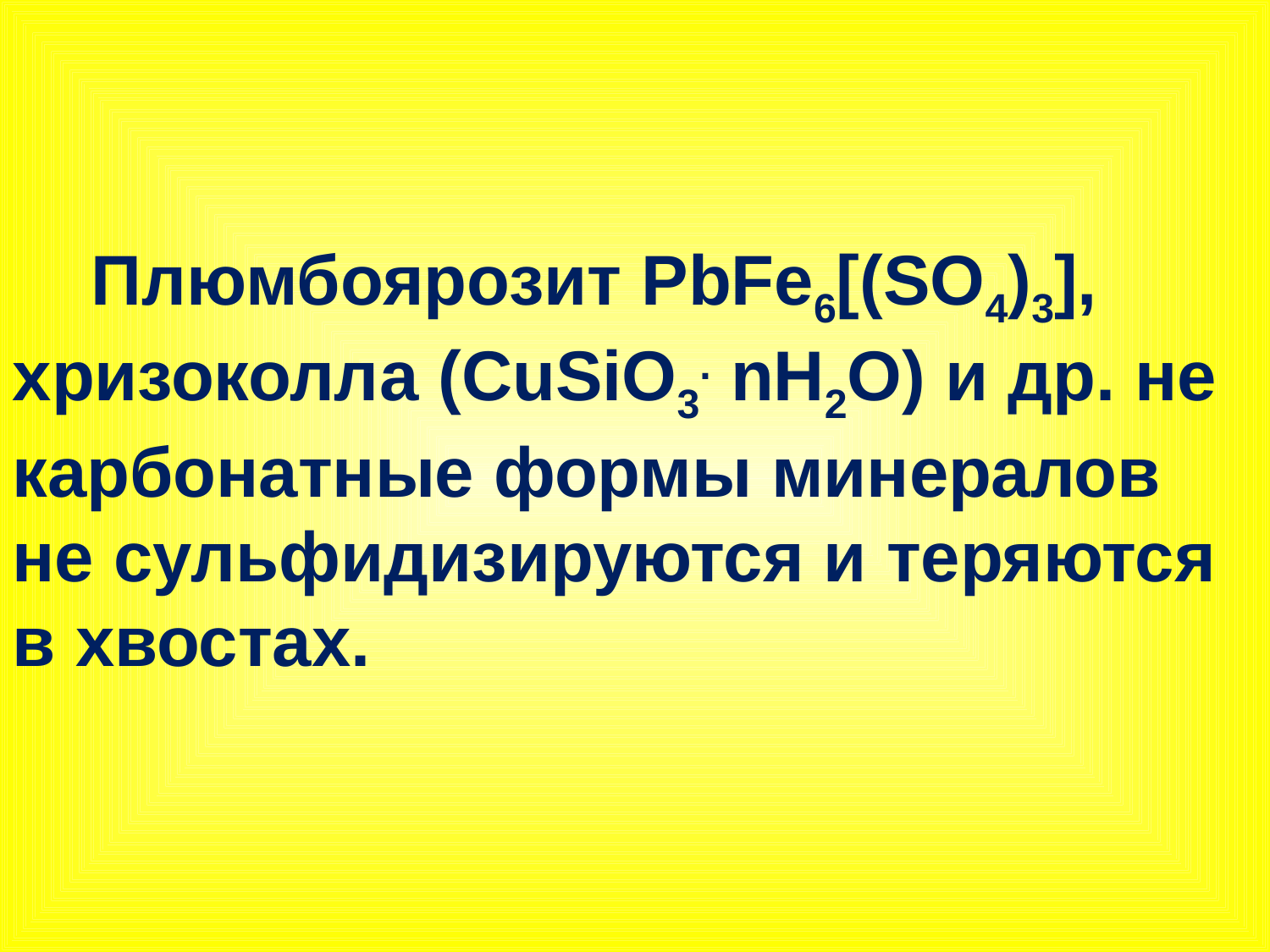

Плюмбоярозит PbFe6[(SO4)3], хризоколла (CuSiO3. nH2O) и др. не карбонатные формы минералов не сульфидизируются и теряются в хвостах.